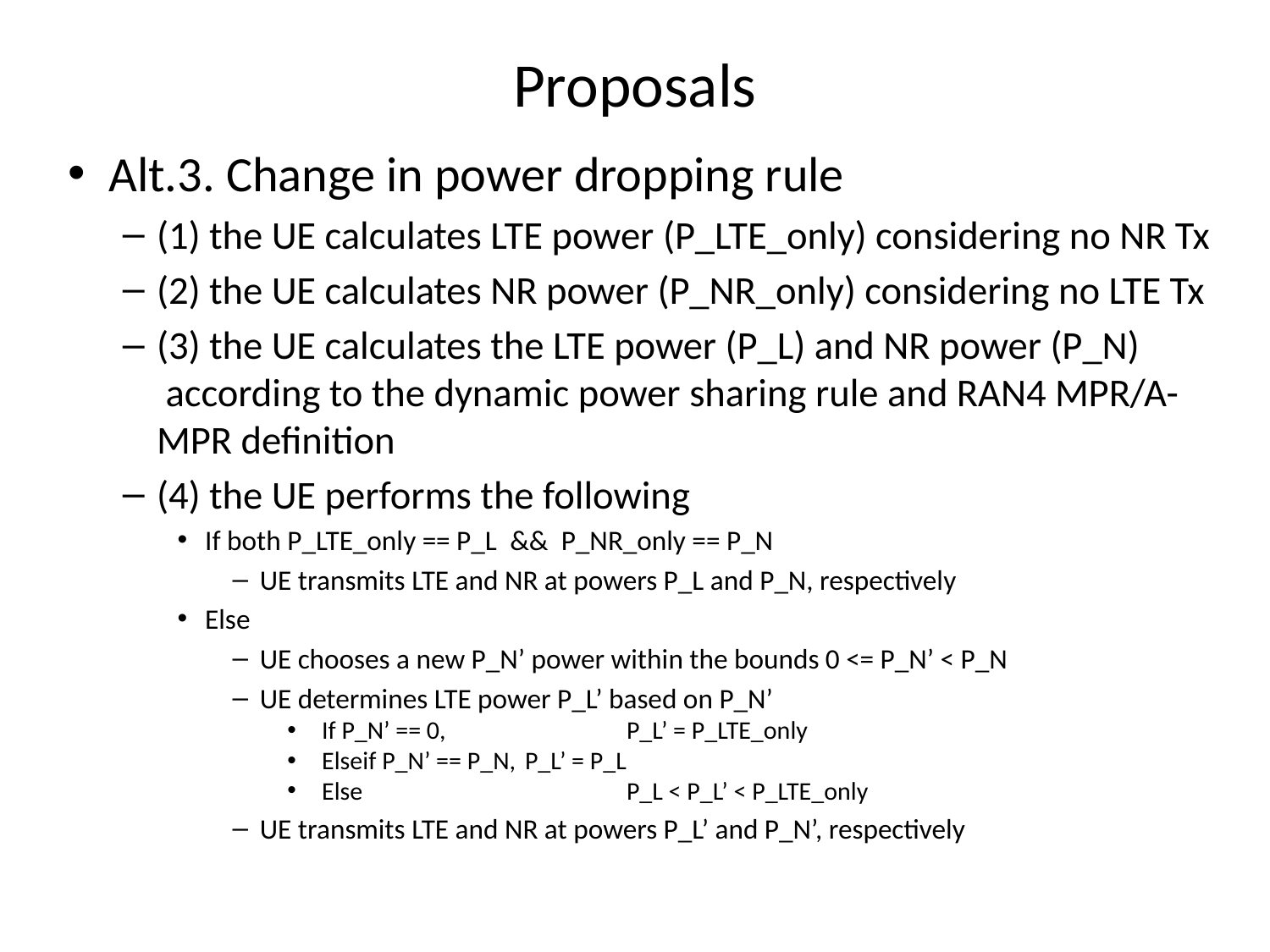

# Proposals
Alt.3. Change in power dropping rule
(1) the UE calculates LTE power (P_LTE_only) considering no NR Tx
(2) the UE calculates NR power (P_NR_only) considering no LTE Tx
(3) the UE calculates the LTE power (P_L) and NR power (P_N)  according to the dynamic power sharing rule and RAN4 MPR/A-MPR definition
(4) the UE performs the following
If both P_LTE_only == P_L  &&  P_NR_only == P_N
UE transmits LTE and NR at powers P_L and P_N, respectively
Else
UE chooses a new P_N’ power within the bounds 0 <= P_N’ < P_N
UE determines LTE power P_L’ based on P_N’
If P_N’ == 0,		P_L’ = P_LTE_only
Elseif P_N’ == P_N,	P_L’ = P_L
Else			P_L < P_L’ < P_LTE_only
UE transmits LTE and NR at powers P_L’ and P_N’, respectively